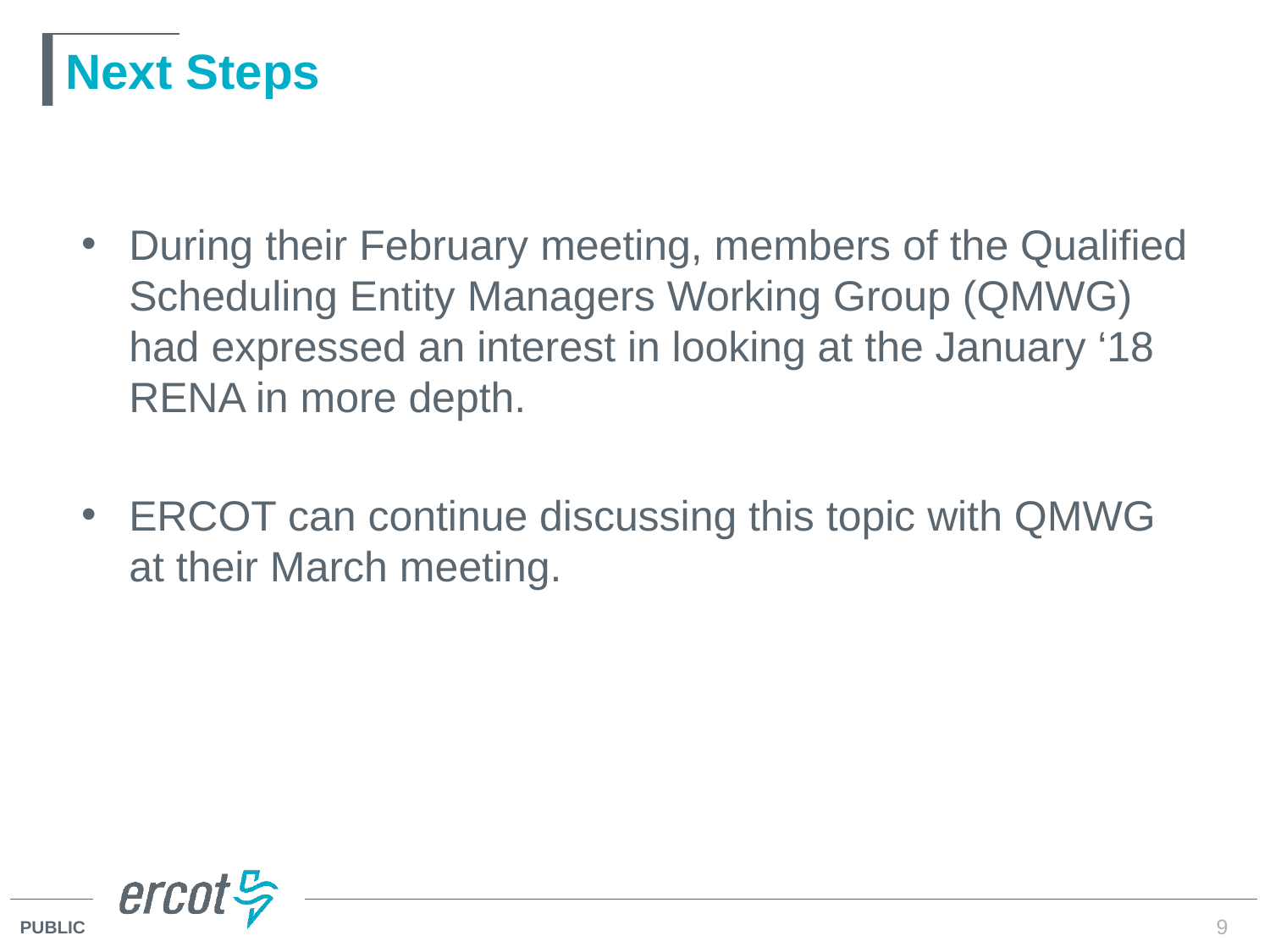

# Next Steps
During their February meeting, members of the Qualified Scheduling Entity Managers Working Group (QMWG) had expressed an interest in looking at the January ‘18 RENA in more depth.

ERCOT can continue discussing this topic with QMWG at their March meeting.
9